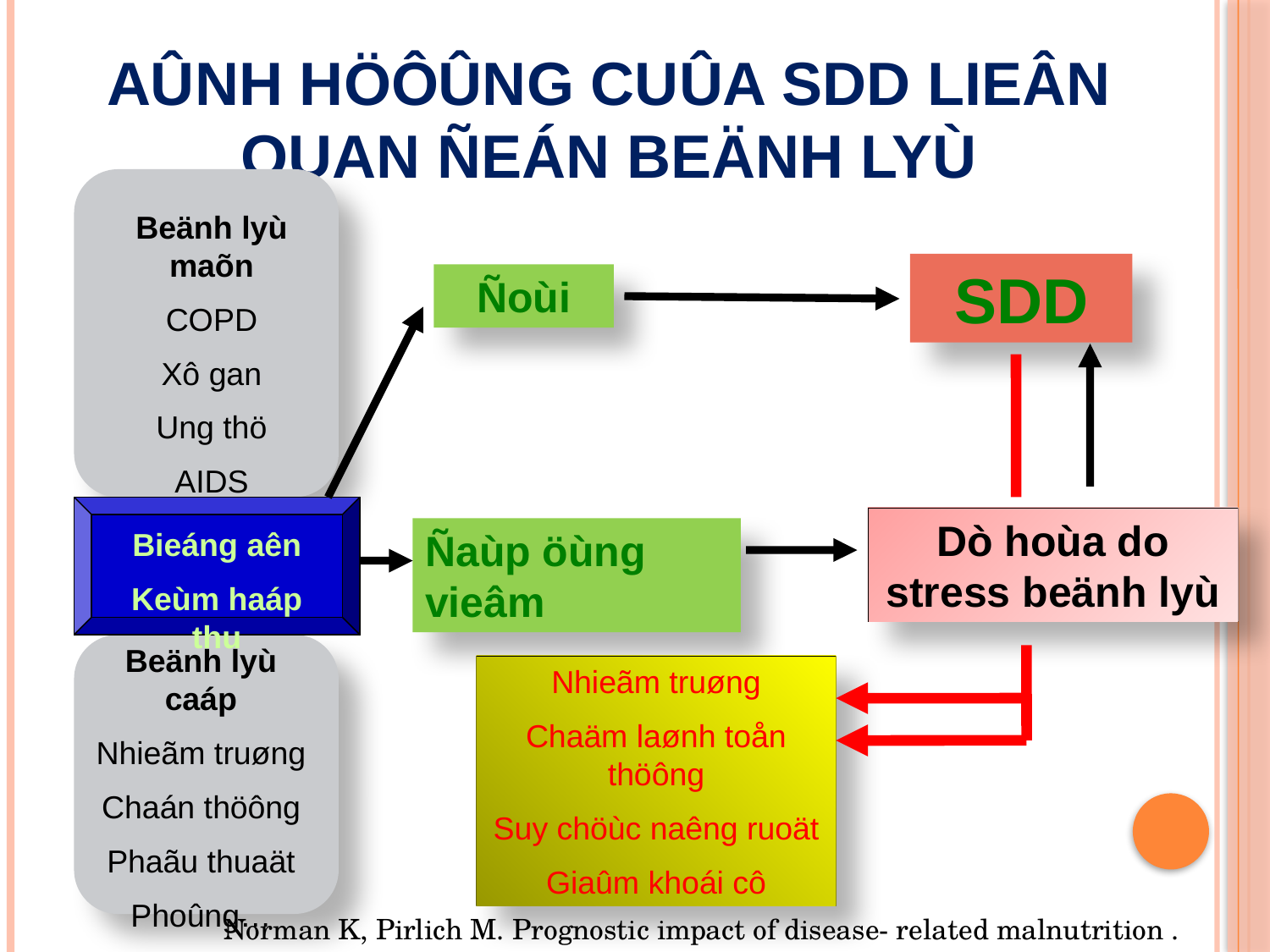

# AÛnh höôûng cuûa SDD lieân quan ñeán beänh lyù

Beänh lyù maõn
COPD
Xô gan
Ung thö
AIDS
SDD

Ñoùi

Dò hoùa do stress beänh lyù

Bieáng aên
Keùm haáp thu
Ñaùp öùng vieâm

Beänh lyù caáp
Nhieãm truøng
Chaán thöông
Phaãu thuaät
Phoûng…

Nhieãm truøng
Chaäm laønh toån thöông
Suy chöùc naêng ruoät
Giaûm khoái cô

Norman K, Pirlich M. Prognostic impact of disease- related malnutrition . 2007